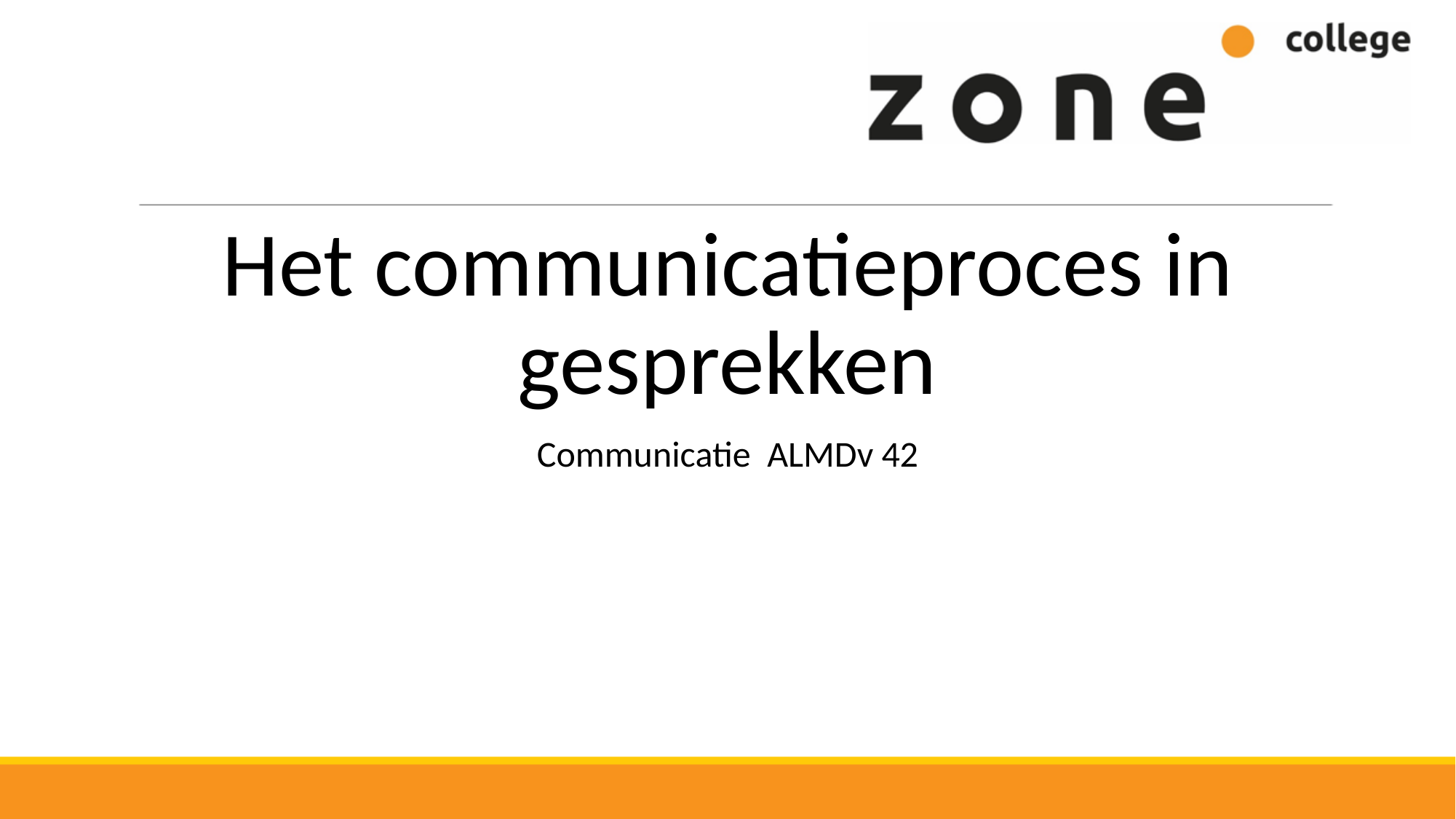

# Het communicatieproces in gesprekken
Communicatie  ALMDv 42